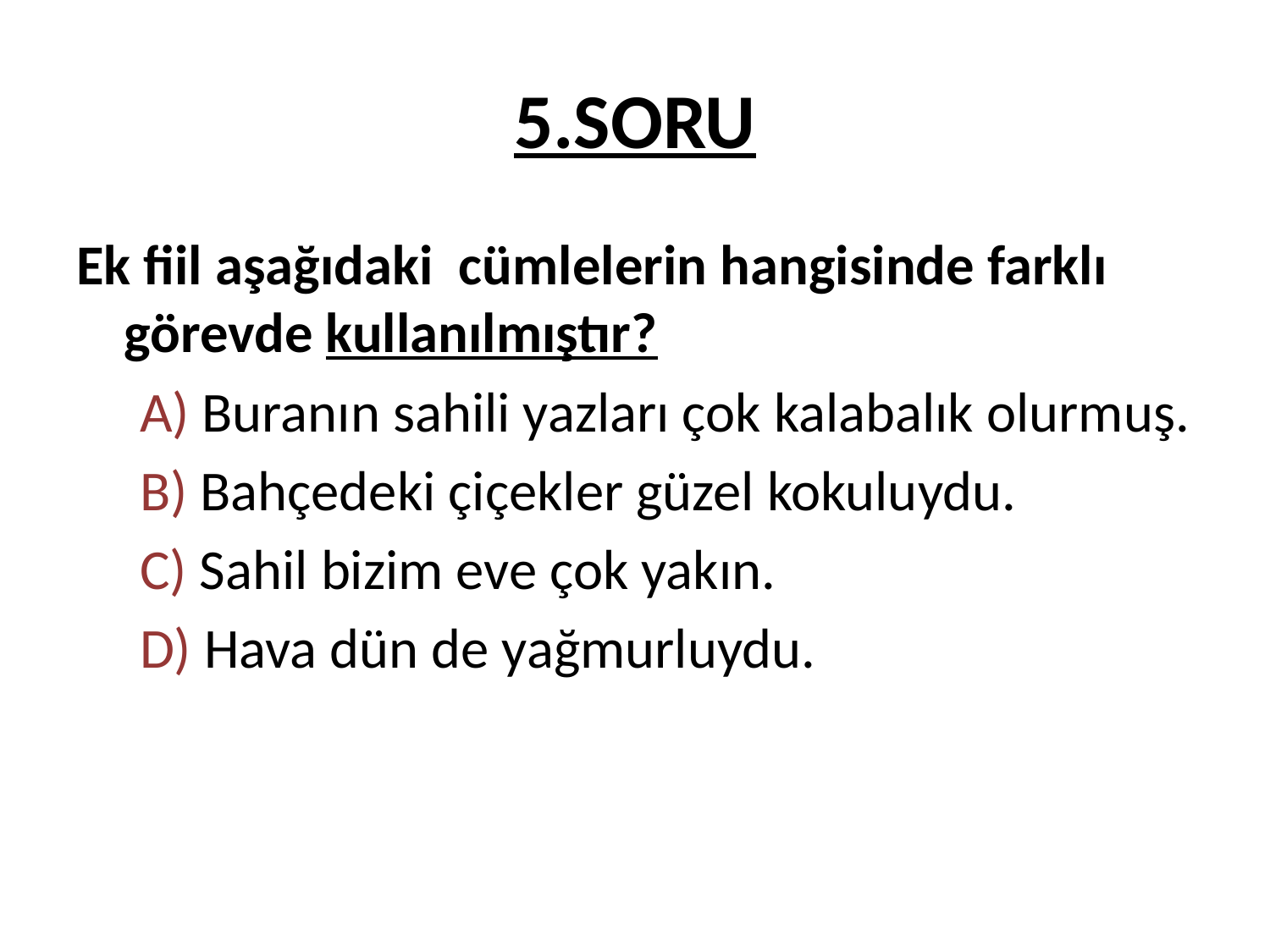

# 5.SORU
Ek fiil aşağıdaki  cümlelerin hangisinde farklı görevde kullanılmıştır?
     A) Buranın sahili yazları çok kalabalık olurmuş.
     B) Bahçedeki çiçekler güzel kokuluydu.
     C) Sahil bizim eve çok yakın.
     D) Hava dün de yağmurluydu.